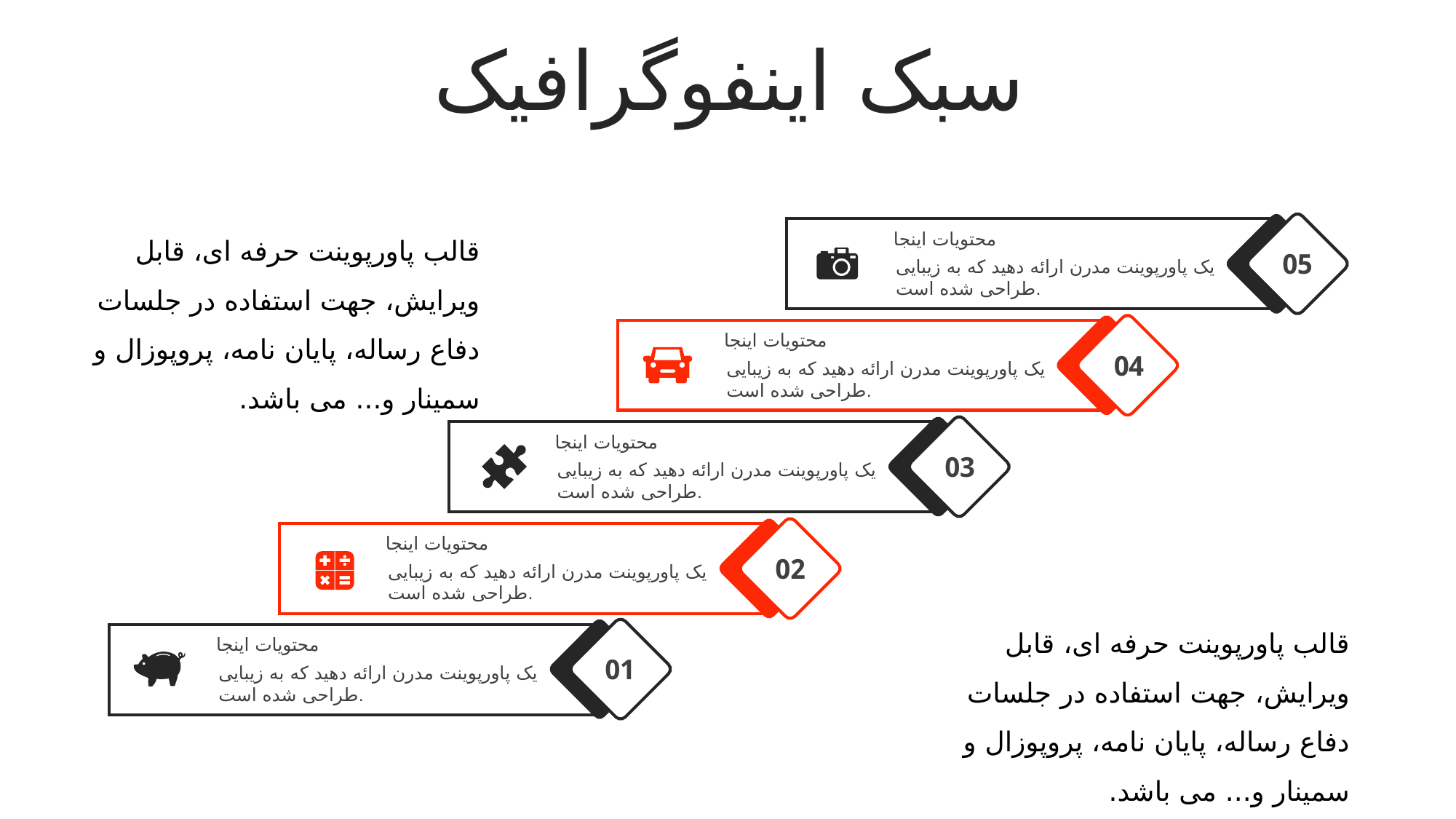

سبک اینفوگرافیک
قالب پاورپوینت حرفه ای، قابل ویرایش، جهت استفاده در جلسات دفاع رساله، پایان نامه، پروپوزال و سمینار و... می باشد.

محتویات اینجا

یک پاورپوینت مدرن ارائه دهید که به زیبایی طراحی شده است.

05

محتویات اینجا

یک پاورپوینت مدرن ارائه دهید که به زیبایی طراحی شده است.

04

محتویات اینجا

یک پاورپوینت مدرن ارائه دهید که به زیبایی طراحی شده است.

03

محتویات اینجا

یک پاورپوینت مدرن ارائه دهید که به زیبایی طراحی شده است.

02

قالب پاورپوینت حرفه ای، قابل ویرایش، جهت استفاده در جلسات دفاع رساله، پایان نامه، پروپوزال و سمینار و... می باشد.

محتویات اینجا

یک پاورپوینت مدرن ارائه دهید که به زیبایی طراحی شده است.

01